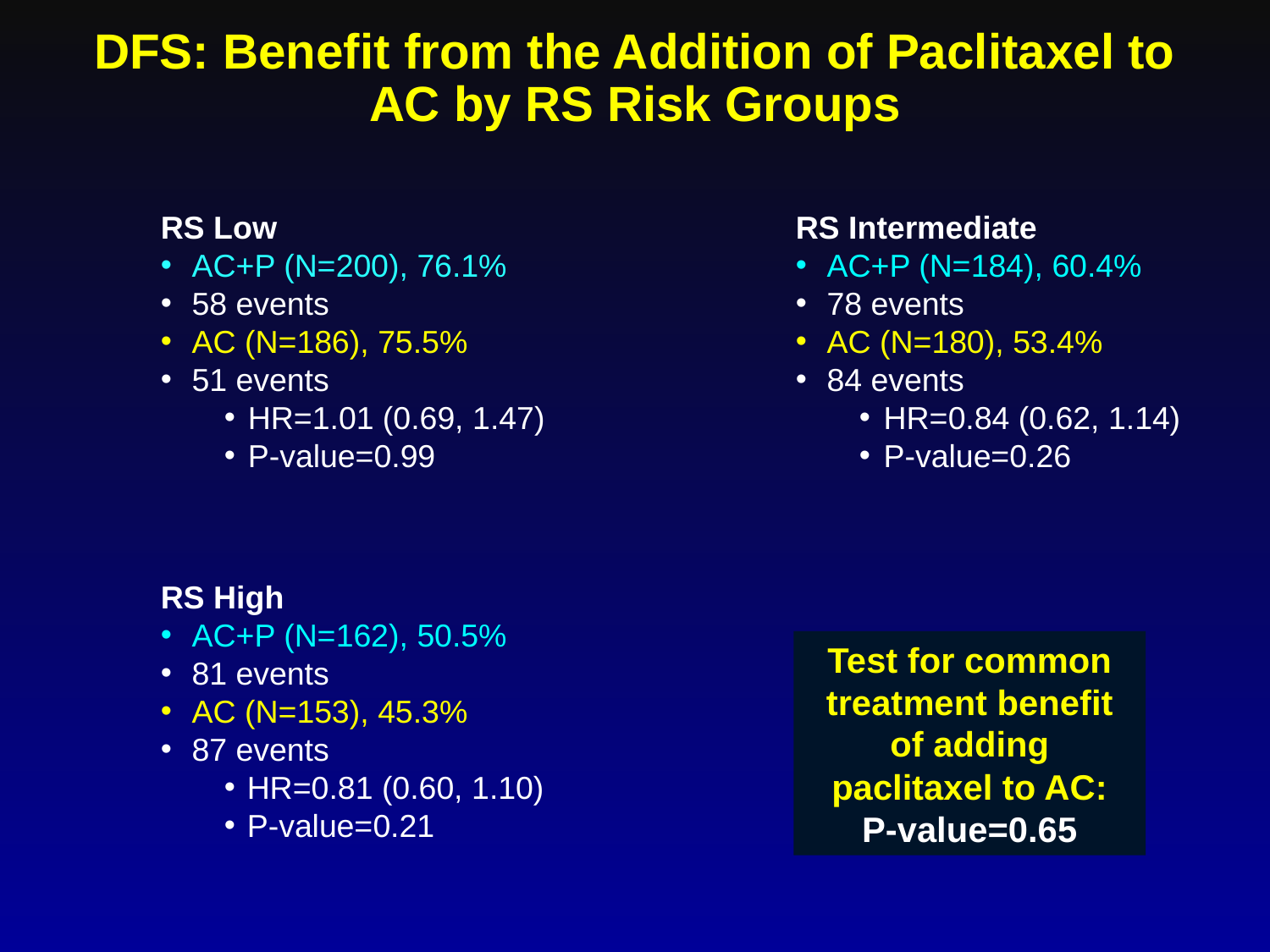

# DFS: Benefit from the Addition of Paclitaxel to AC by RS Risk Groups
RS Low
AC+P (N=200), 76.1%
58 events
AC (N=186), 75.5%
51 events
HR=1.01 (0.69, 1.47)
P-value=0.99
RS Intermediate
AC+P (N=184), 60.4%
78 events
AC (N=180), 53.4%
84 events
 HR=0.84 (0.62, 1.14)
 P-value=0.26
RS High
AC+P (N=162), 50.5%
81 events
AC (N=153), 45.3%
87 events
HR=0.81 (0.60, 1.10)
P-value=0.21
Test for common treatment benefit of adding paclitaxel to AC:
P-value=0.65